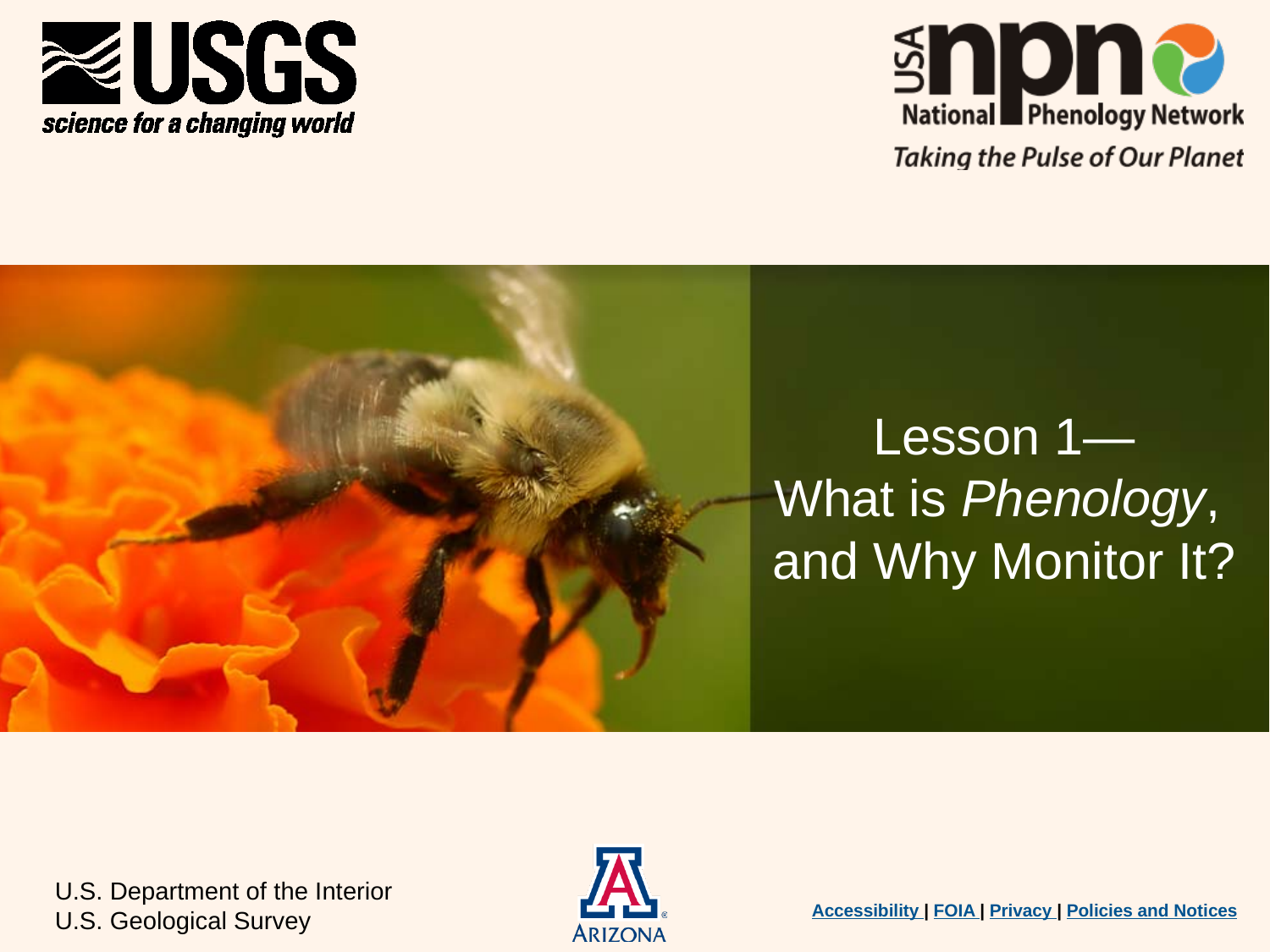

# Lesson 1— What is Phenology, and Why Monitor It?